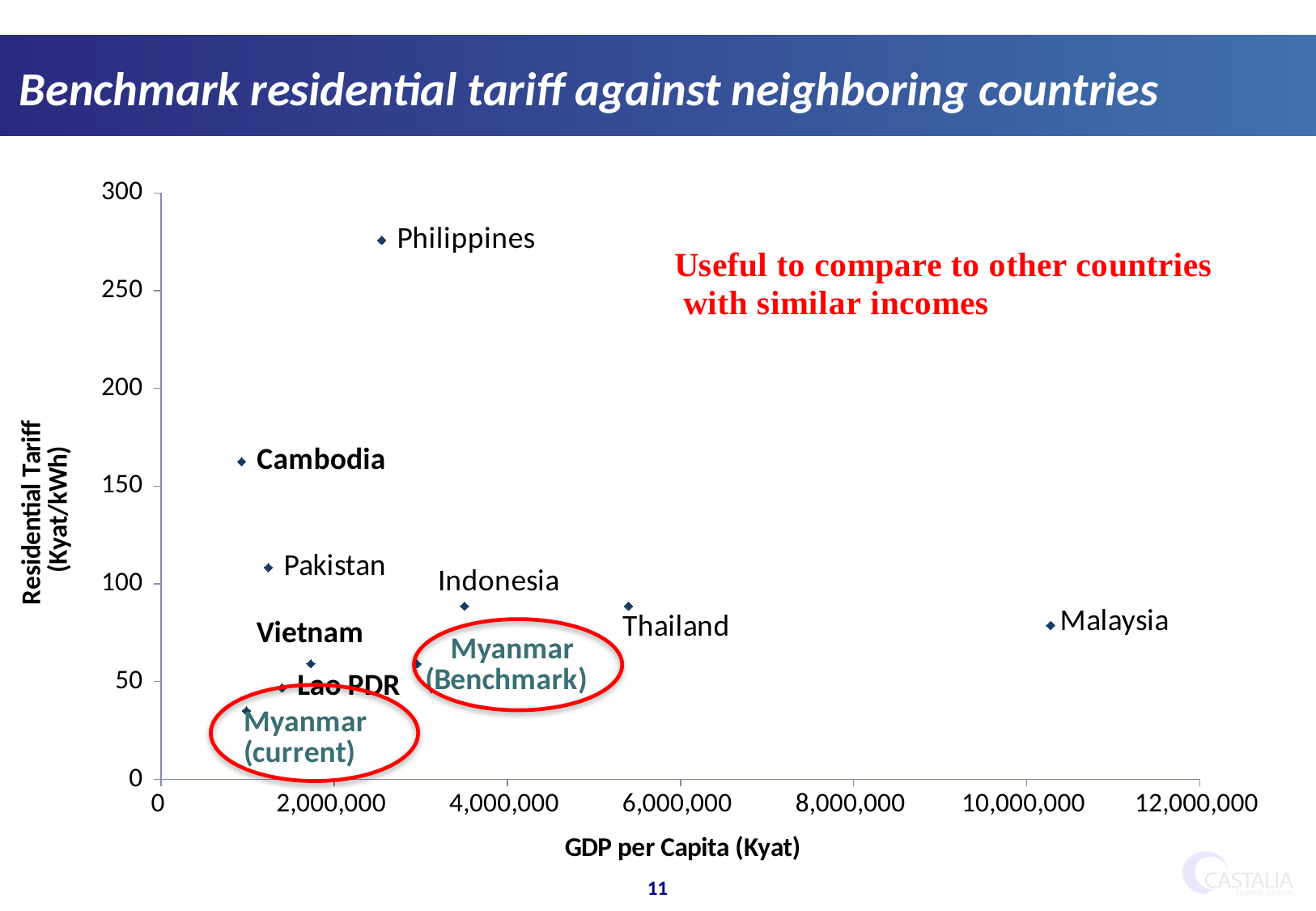

Benchmark residential tariff against neighboring countries

### Chart

| Category |  |
|---|---|

11